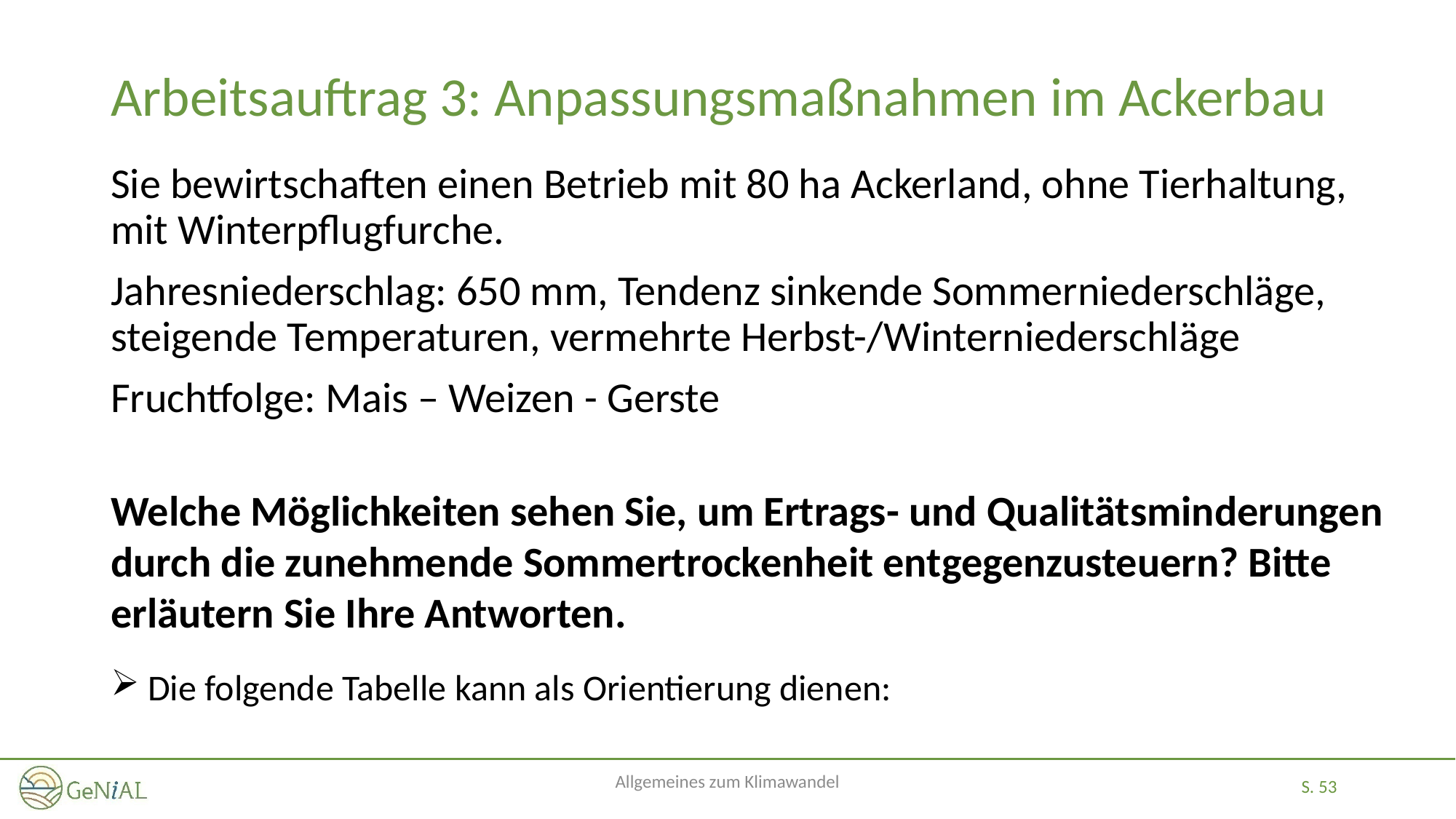

# Arbeitsauftrag 3: Anpassungsmaßnahmen im Ackerbau
Sie bewirtschaften einen Betrieb mit 80 ha Ackerland, ohne Tierhaltung, mit Winterpflugfurche.
Jahresniederschlag: 650 mm, Tendenz sinkende Sommerniederschläge, steigende Temperaturen, vermehrte Herbst-/Winterniederschläge
Fruchtfolge: Mais – Weizen - Gerste

Welche Möglichkeiten sehen Sie, um Ertrags- und Qualitätsminderungen durch die zunehmende Sommertrockenheit entgegenzusteuern? Bitte erläutern Sie Ihre Antworten.
 Die folgende Tabelle kann als Orientierung dienen:

Allgemeines zum Klimawandel